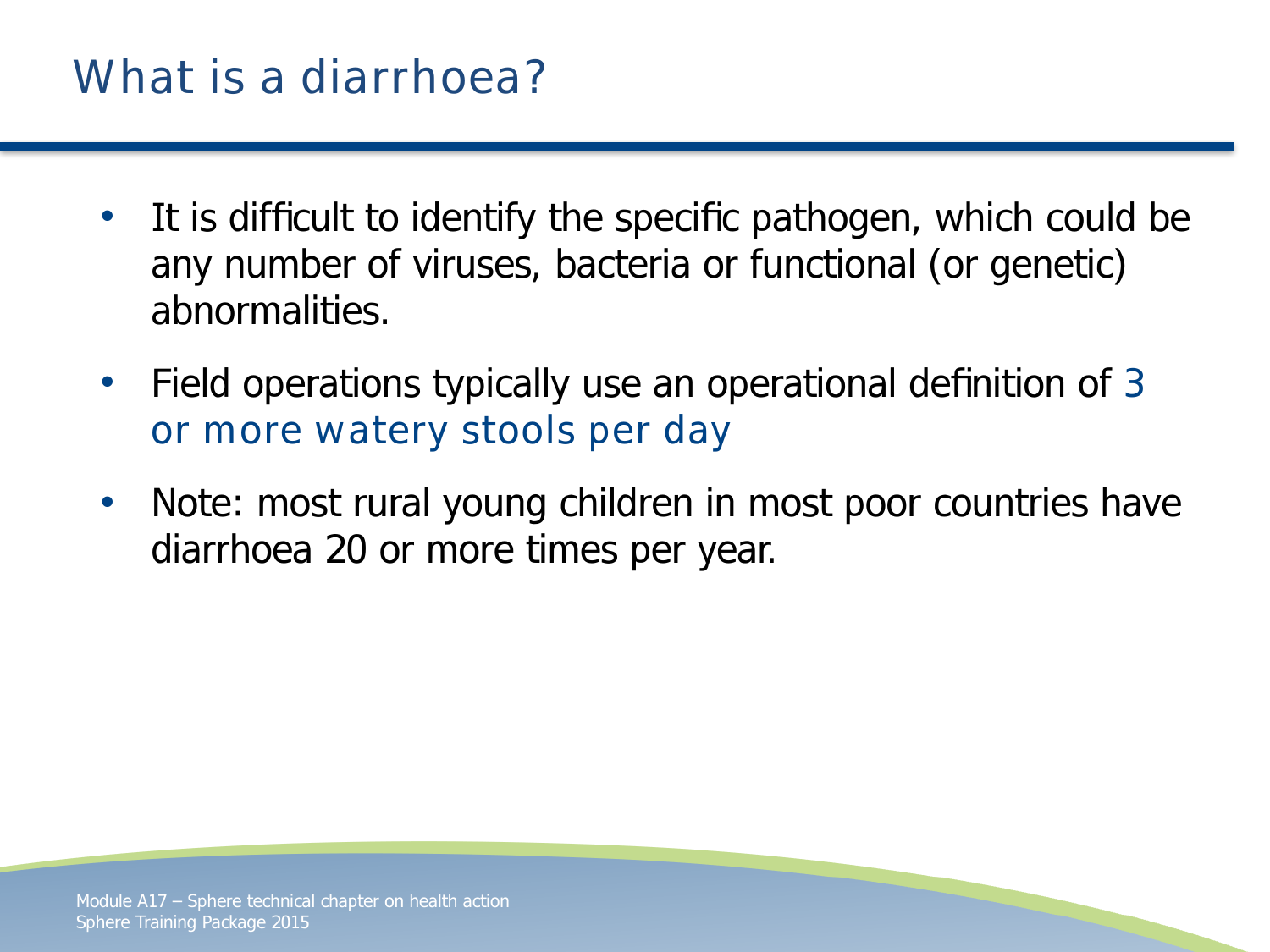

# What is a diarrhoea?
It is difficult to identify the specific pathogen, which could be any number of viruses, bacteria or functional (or genetic) abnormalities.
Field operations typically use an operational definition of 3 or more watery stools per day
Note: most rural young children in most poor countries have diarrhoea 20 or more times per year.
Module A17 – Sphere technical chapter on health action
Sphere Training Package 2015